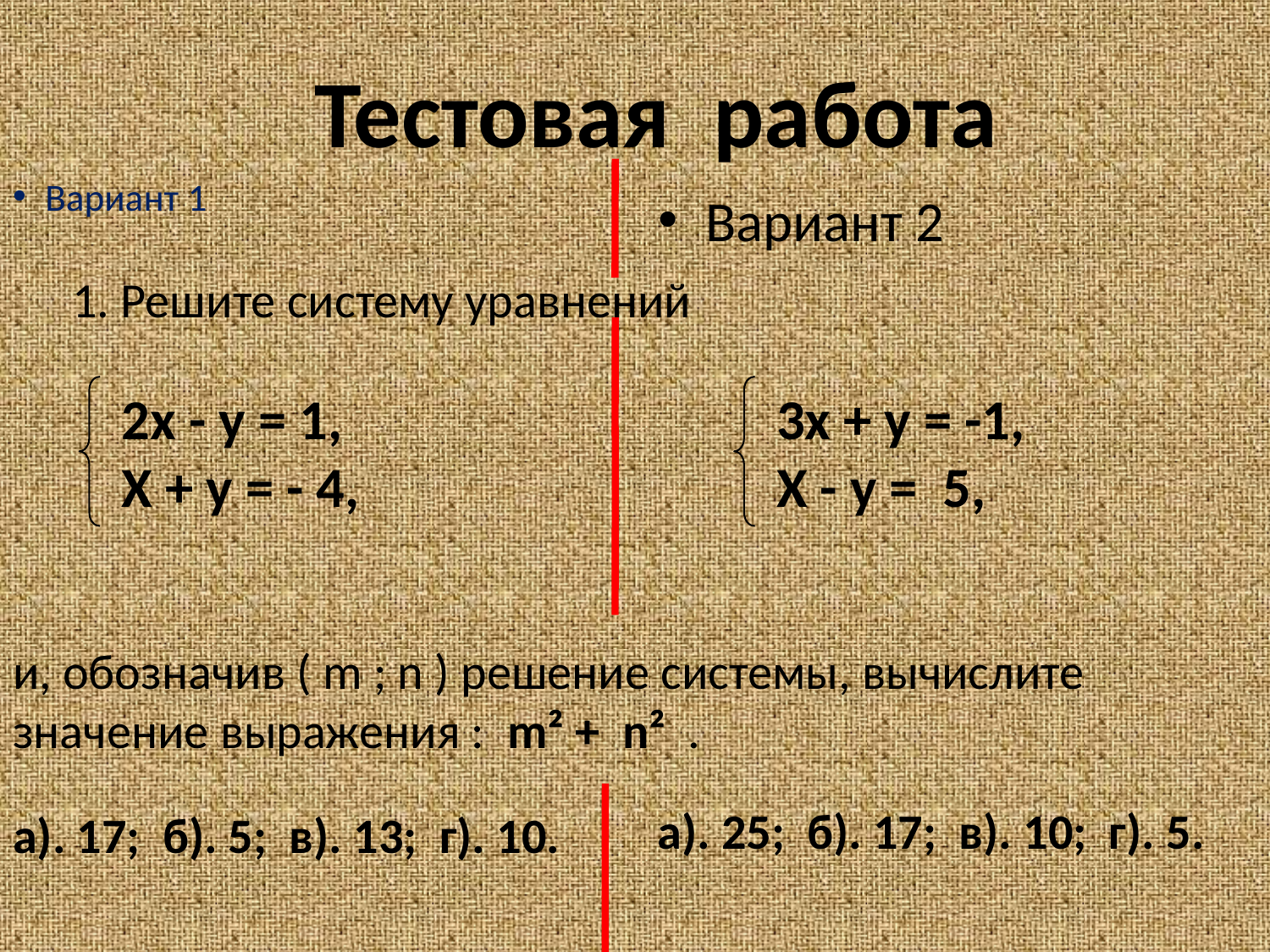

Тестовая  работа

Вариант 1

Вариант 2
# 1. Решите систему уравнений

2х - у = 1,
Х + у = - 4,

3х + у = -1,
Х - у =  5,

и, обозначив ( m ; n ) решение системы, вычислите значение выражения :  m² +  n²  .
а). 17;  б). 5;  в). 13;  г). 10.
а). 25;  б). 17;  в). 10;  г). 5.